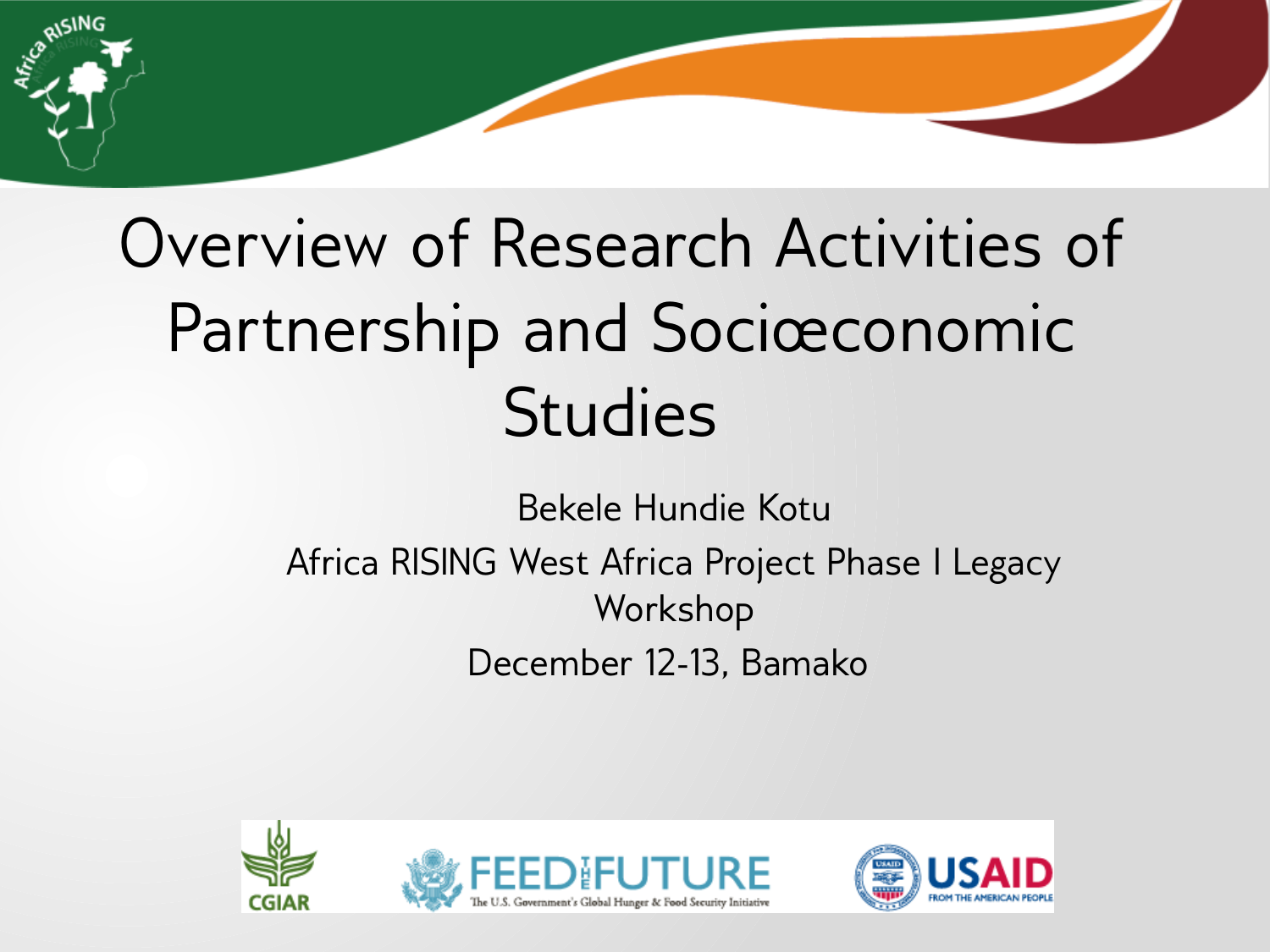

Overview of Research Activities of Partnership and Socioeconomic Studies
Bekele Hundie Kotu
Africa RISING West Africa Project Phase I Legacy Workshop
December 12-13, Bamako